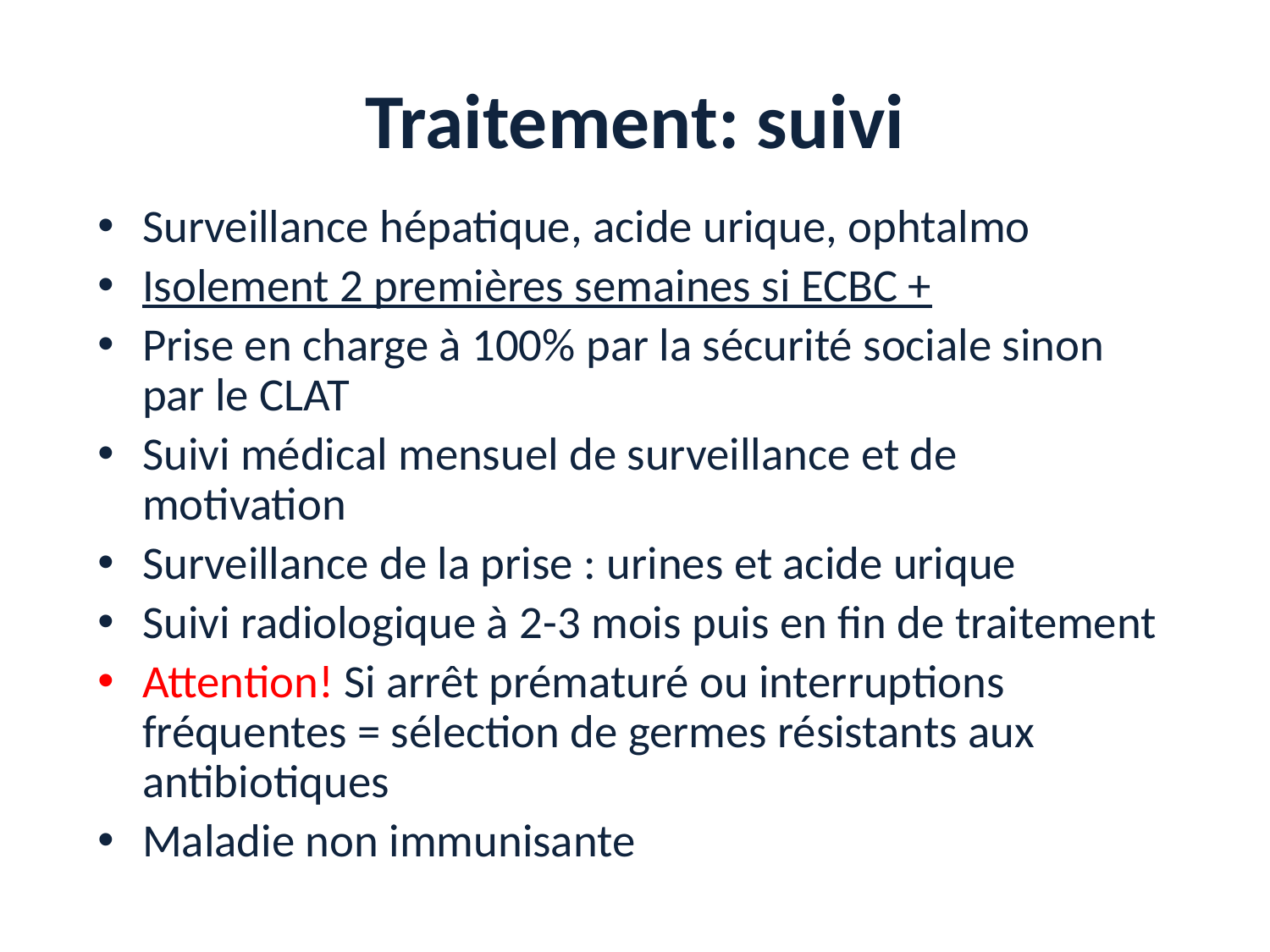

# Traitement: suivi
Surveillance hépatique, acide urique, ophtalmo
Isolement 2 premières semaines si ECBC +
Prise en charge à 100% par la sécurité sociale sinon par le CLAT
Suivi médical mensuel de surveillance et de motivation
Surveillance de la prise : urines et acide urique
Suivi radiologique à 2-3 mois puis en fin de traitement
Attention! Si arrêt prématuré ou interruptions fréquentes = sélection de germes résistants aux antibiotiques
Maladie non immunisante